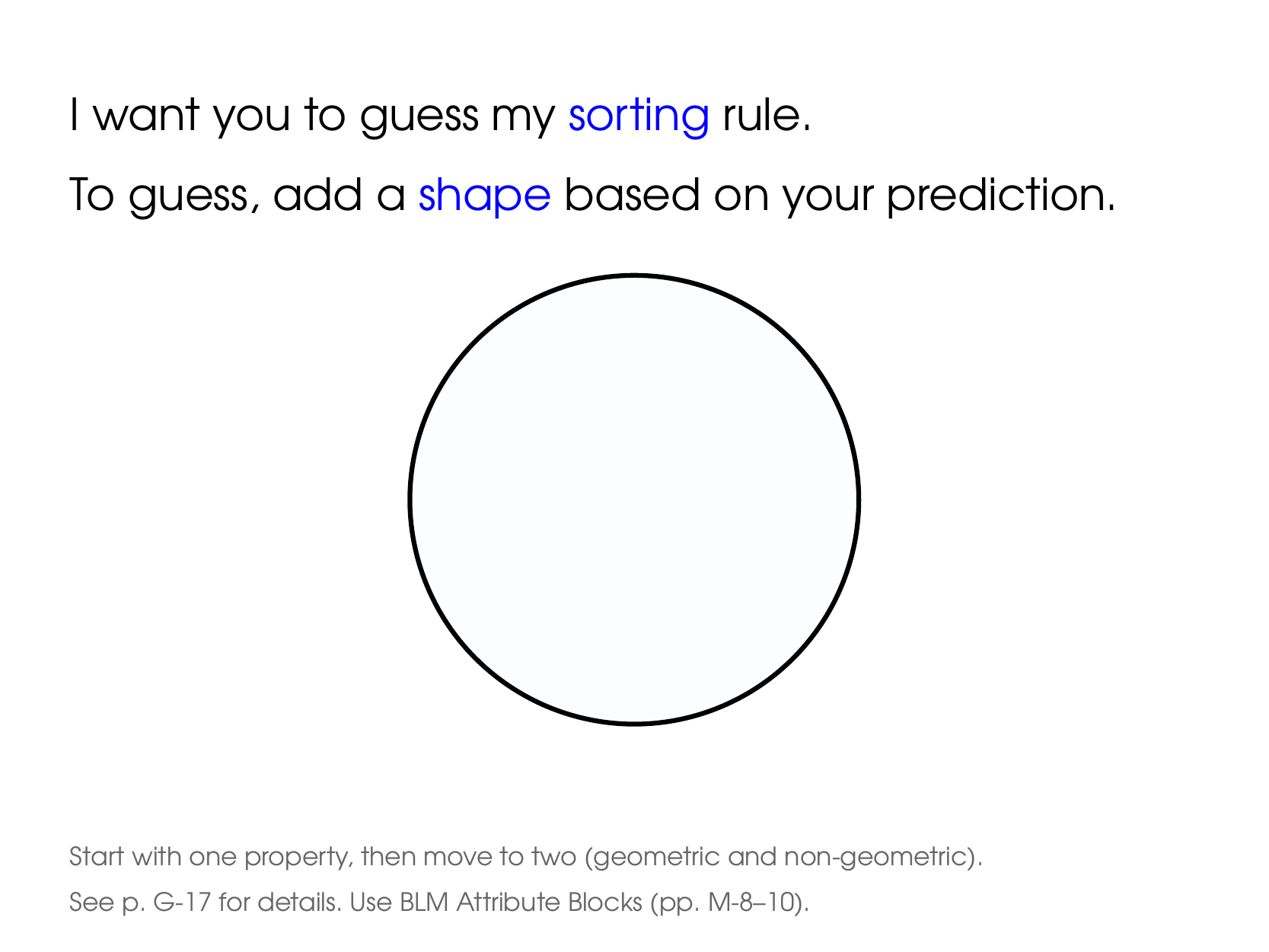

I want you to guess my sorting rule.
To guess, add a shape based on your prediction.

Start with one property, then move to two (geometric and non-geometric).
See p. G-17 for details. Use BLM Attribute Blocks (pp. M-8–10).